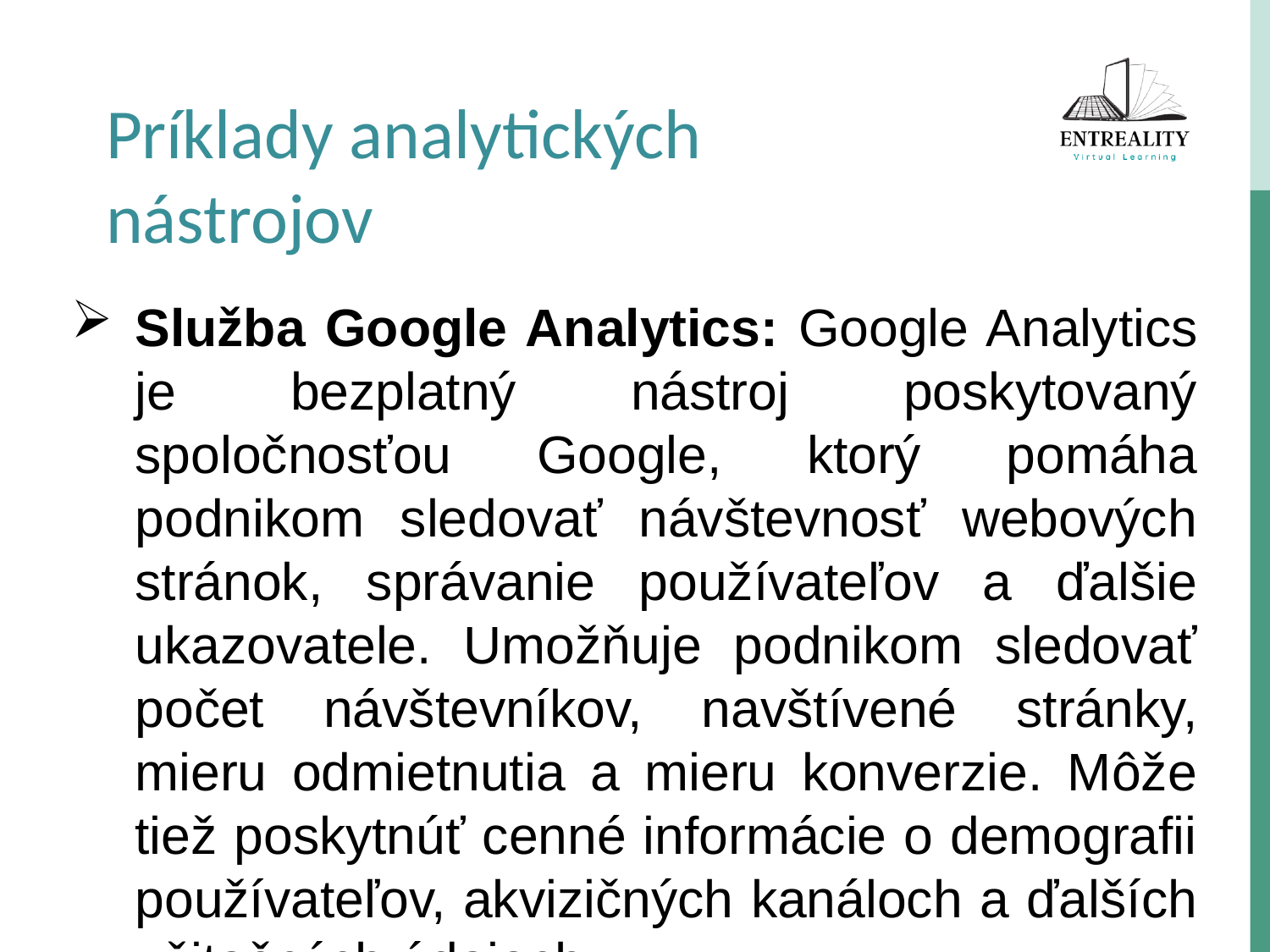

Príklady analytických nástrojov

Služba Google Analytics: Google Analytics je bezplatný nástroj poskytovaný spoločnosťou Google, ktorý pomáha podnikom sledovať návštevnosť webových stránok, správanie používateľov a ďalšie ukazovatele. Umožňuje podnikom sledovať počet návštevníkov, navštívené stránky, mieru odmietnutia a mieru konverzie. Môže tiež poskytnúť cenné informácie o demografii používateľov, akvizičných kanáloch a ďalších užitočných údajoch.